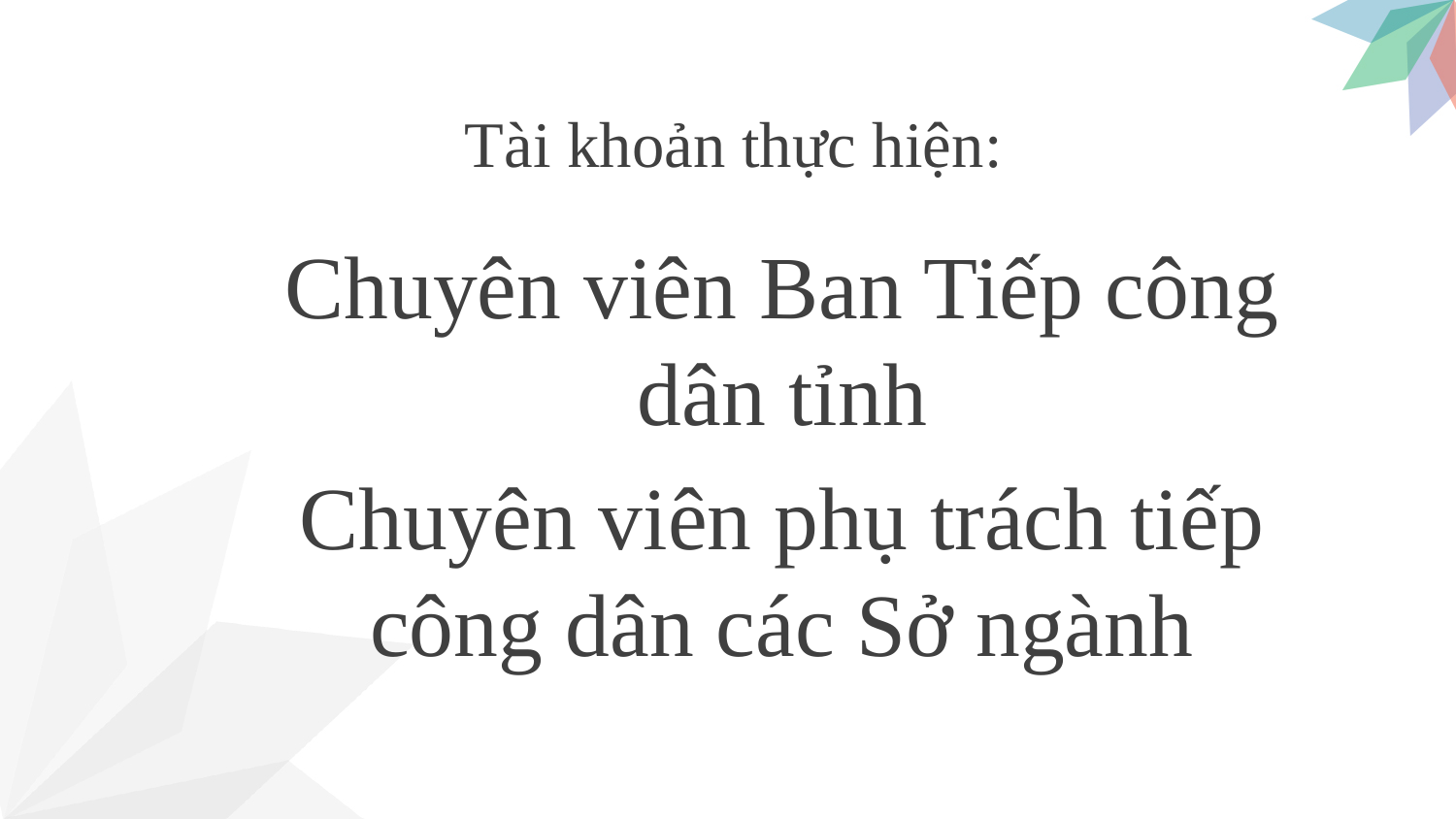

Tài khoản thực hiện:
Chuyên viên Ban Tiếp công dân tỉnh
Chuyên viên phụ trách tiếp công dân các Sở ngành